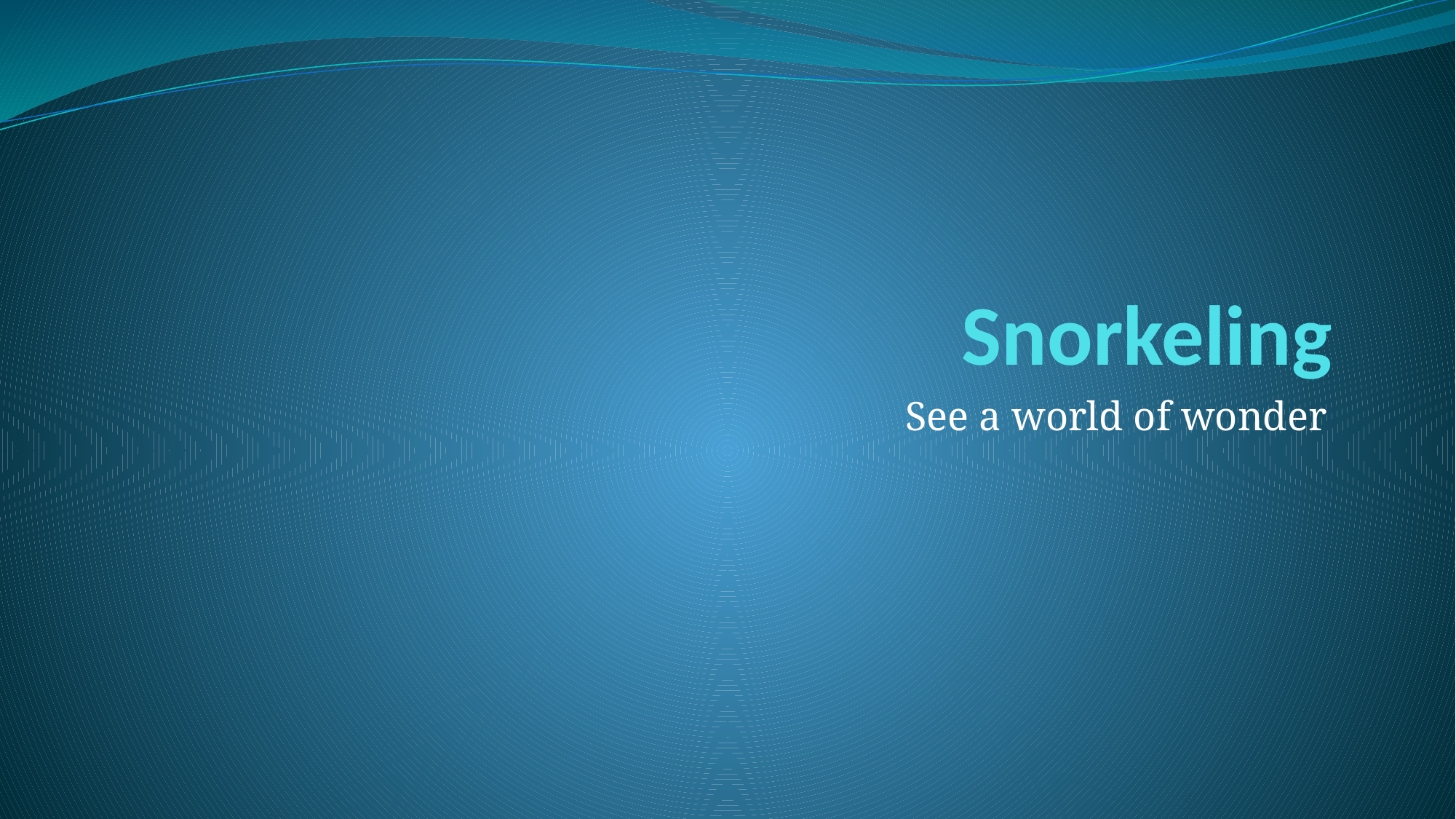

# Snorkeling
See a world of wonder